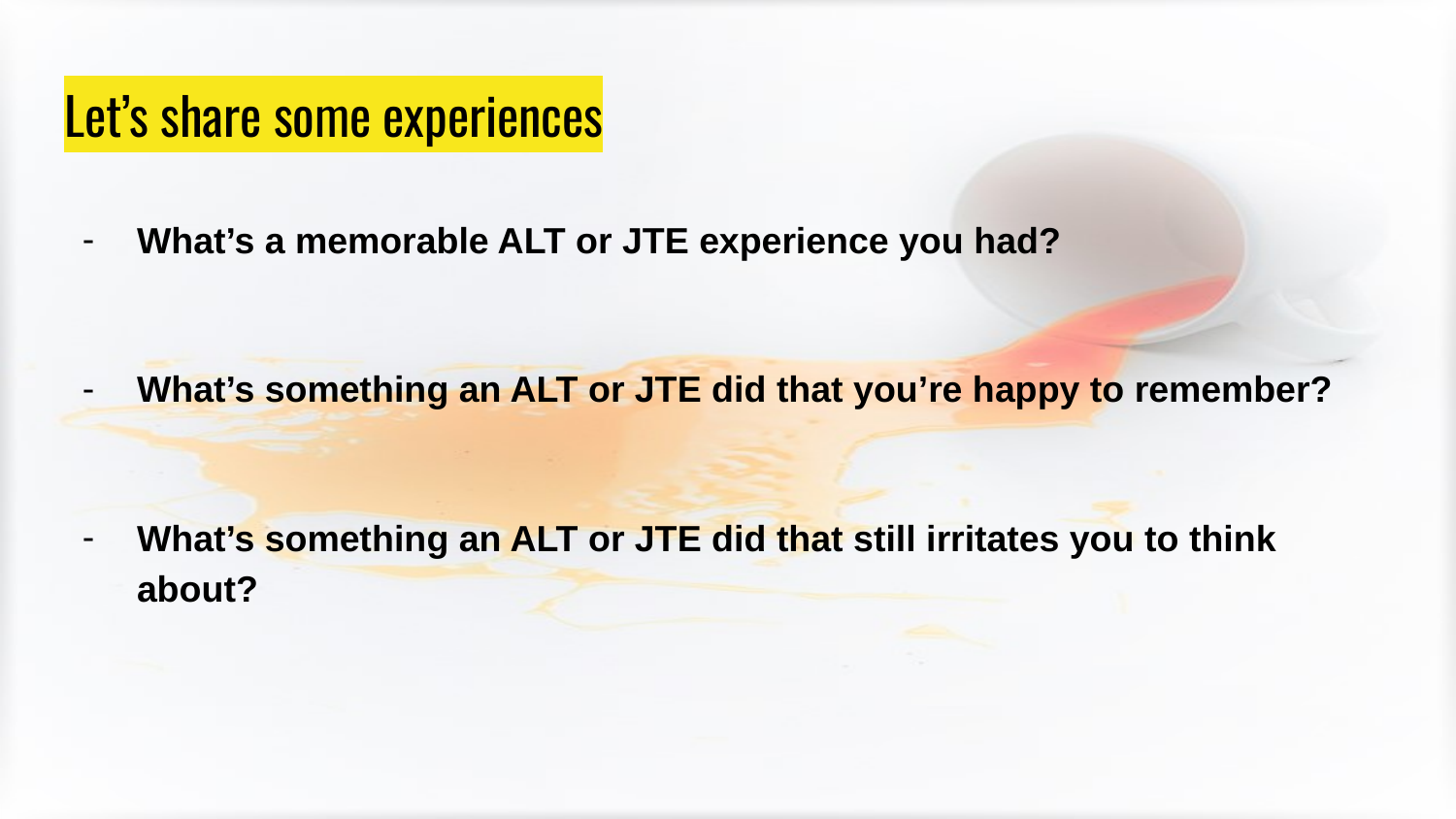

# Let’s share some experiences
What’s a memorable ALT or JTE experience you had?

What’s something an ALT or JTE did that you’re happy to remember?

What’s something an ALT or JTE did that still irritates you to think about?